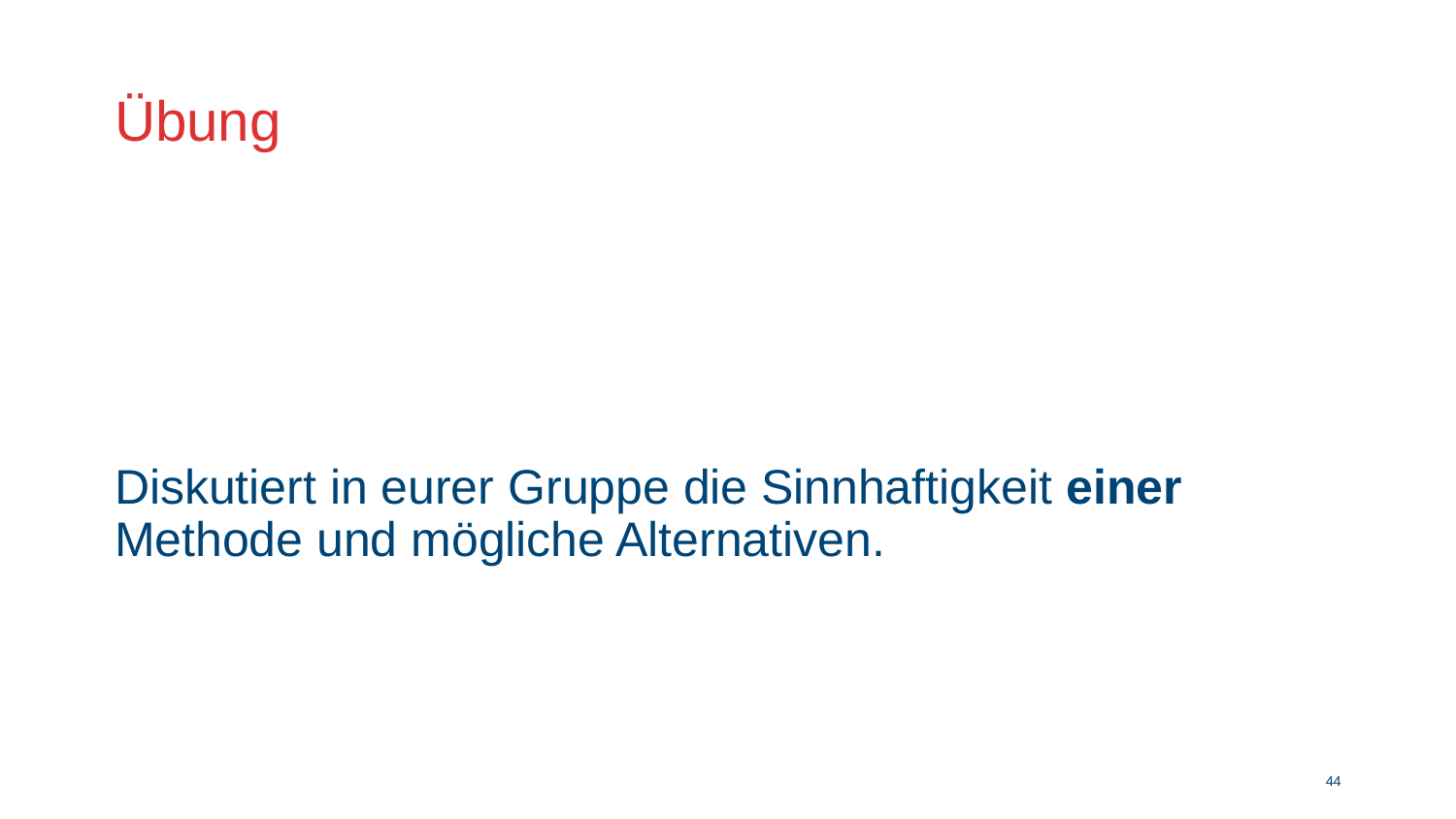

# Übung
Diskutiert in eurer Gruppe die Sinnhaftigkeit einer Methode und mögliche Alternativen.
44